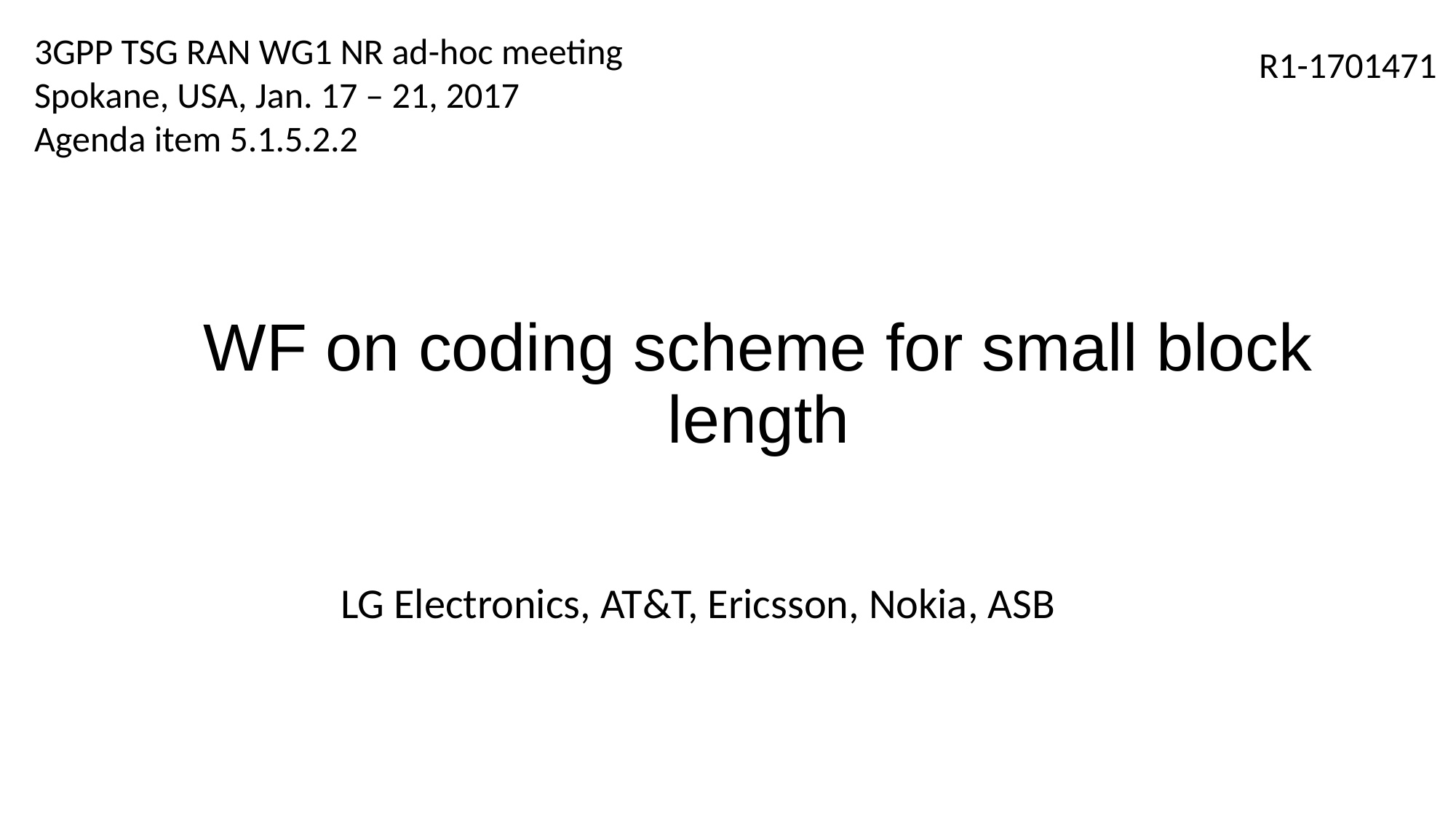

3GPP TSG RAN WG1 NR ad-hoc meeting
Spokane, USA, Jan. 17 – 21, 2017
Agenda item 5.1.5.2.2
R1-1701471
# WF on coding scheme for small block length
LG Electronics, AT&T, Ericsson, Nokia, ASB